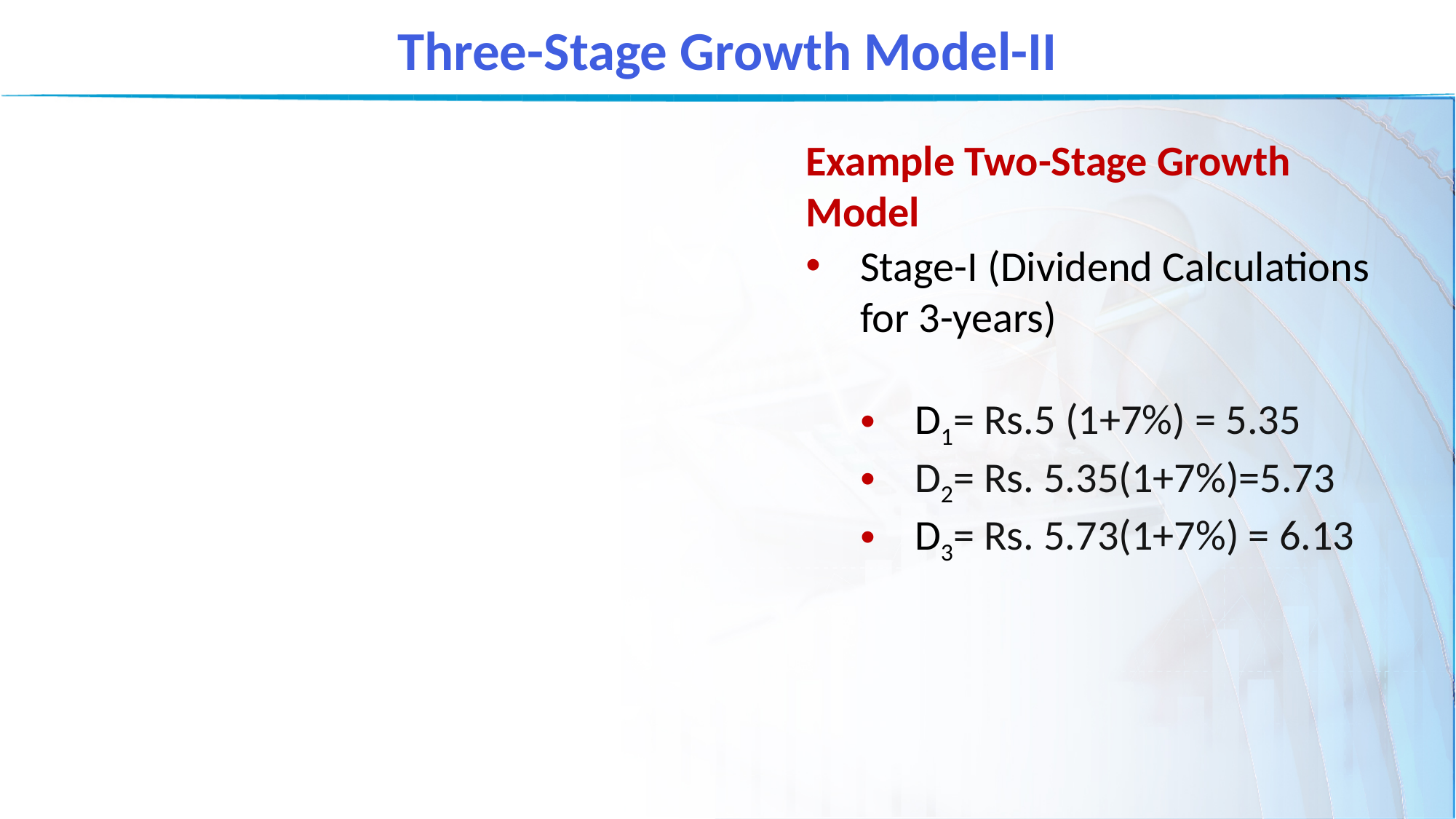

Three-Stage Growth Model-II
Example Two-Stage Growth Model

Stage-I (Dividend Calculations for 3-years)

D1= Rs.5 (1+7%) = 5.35
D2= Rs. 5.35(1+7%)=5.73
D3= Rs. 5.73(1+7%) = 6.13